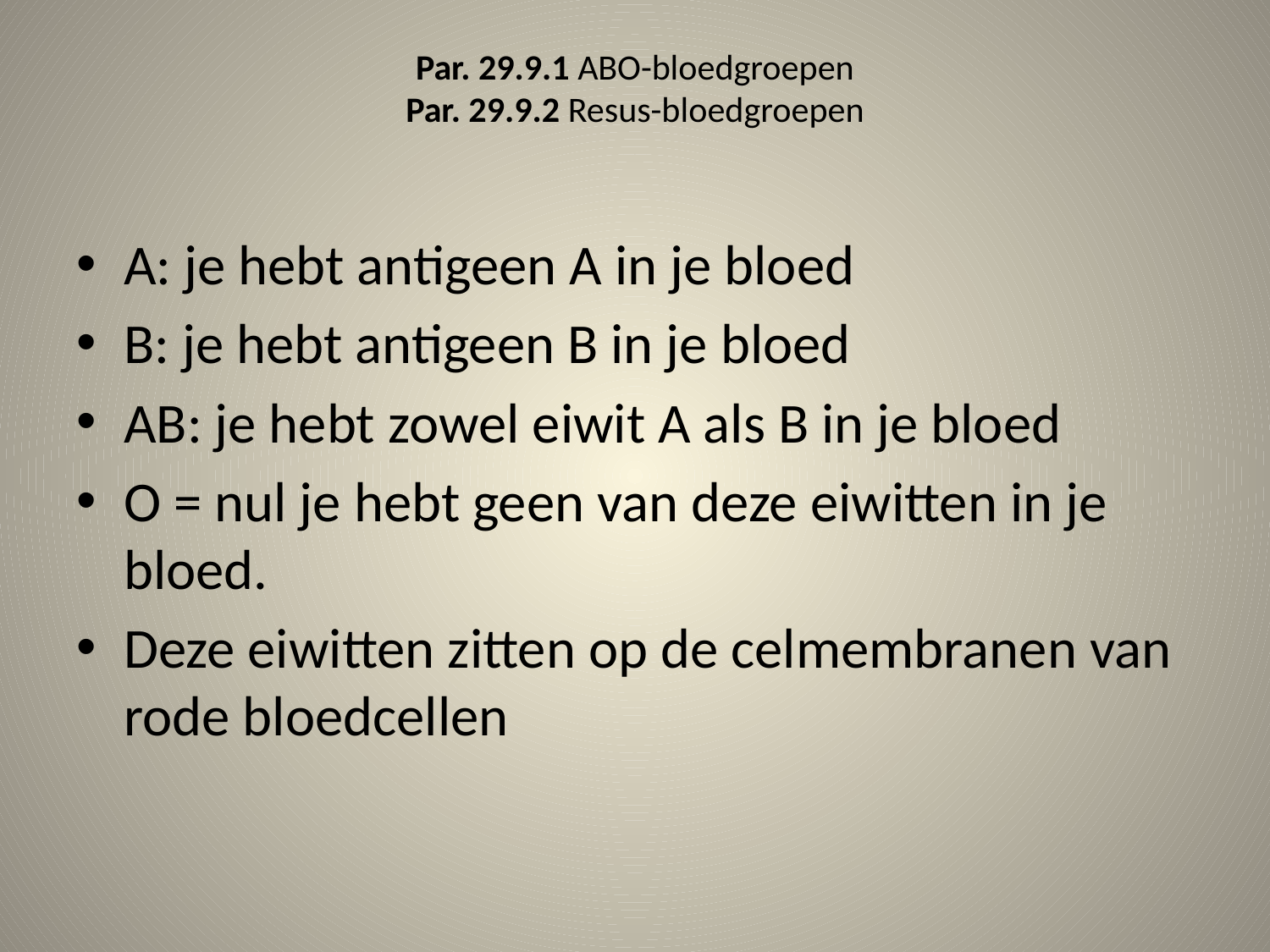

# Par. 29.9.1 ABO-bloedgroepen Par. 29.9.2 Resus-bloedgroepen
A: je hebt antigeen A in je bloed
B: je hebt antigeen B in je bloed
AB: je hebt zowel eiwit A als B in je bloed
O = nul je hebt geen van deze eiwitten in je bloed.
Deze eiwitten zitten op de celmembranen van rode bloedcellen